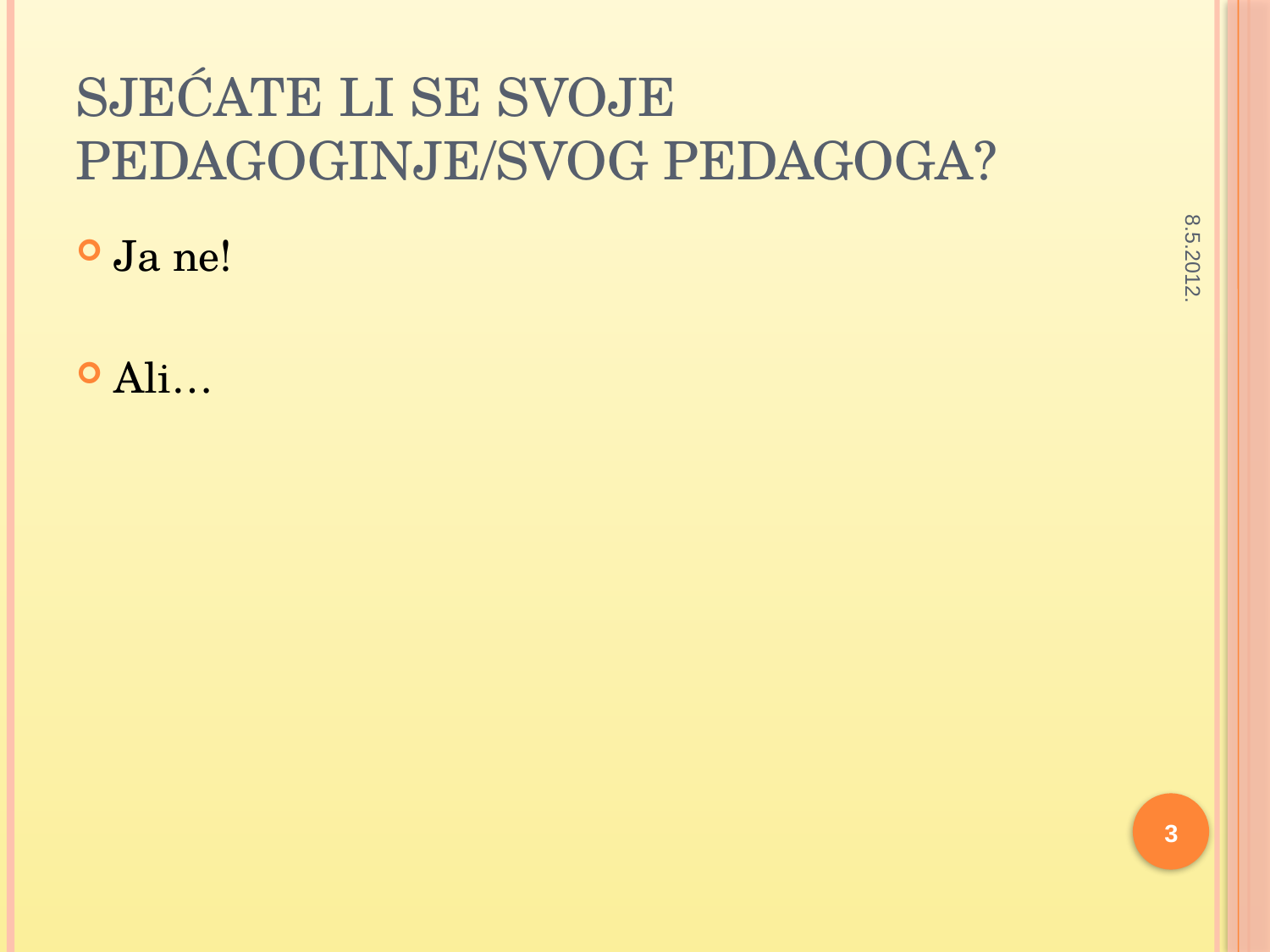

# Sjećate li se svoje pedagoginje/svog pedagoga?
8.5.2012.
Ja ne!

Ali…
3